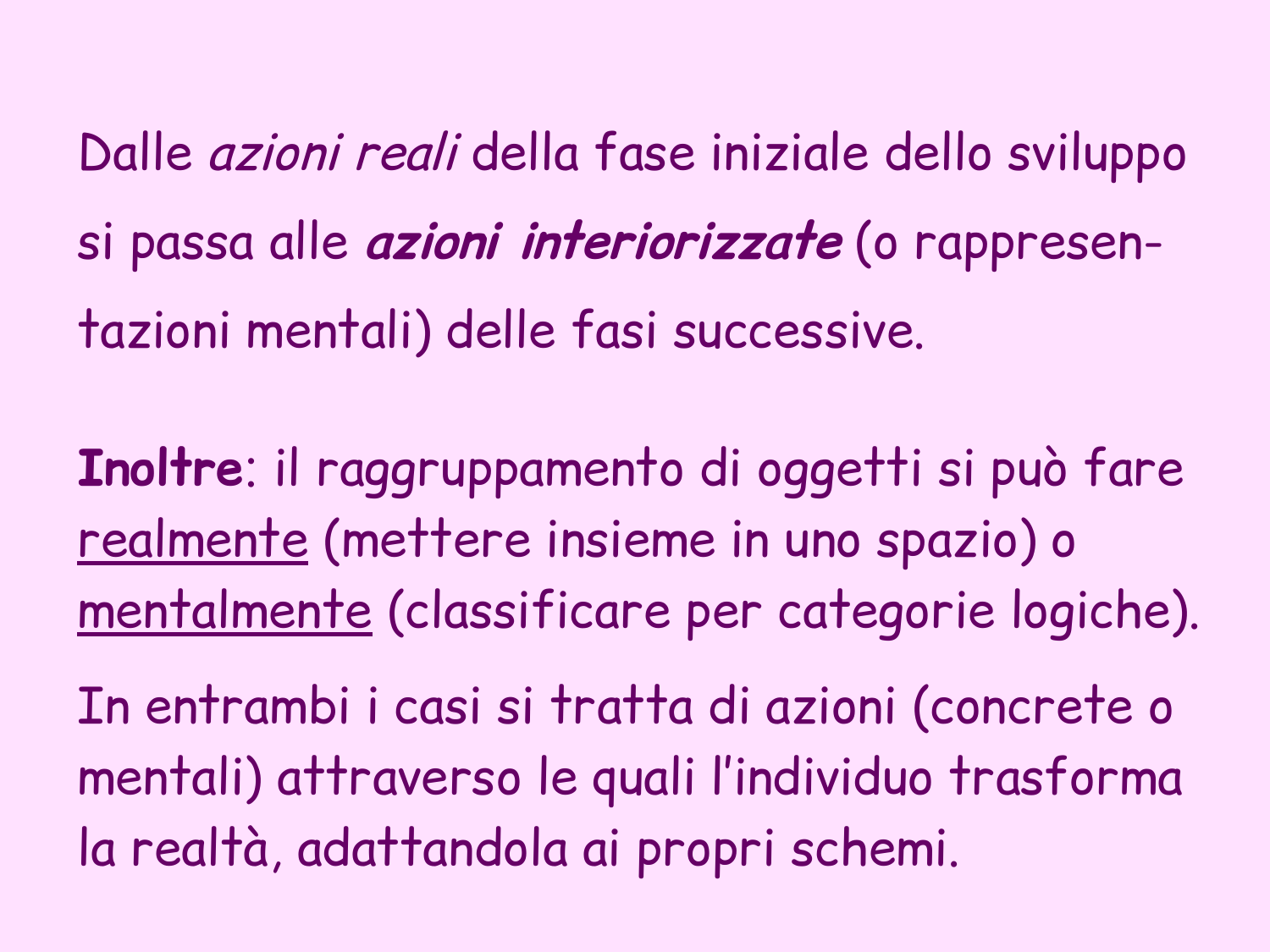

Dalle azioni reali della fase iniziale dello sviluppo si passa alle azioni interiorizzate (o rappresen-tazioni mentali) delle fasi successive.

Inoltre: il raggruppamento di oggetti si può fare realmente (mettere insieme in uno spazio) o mentalmente (classificare per categorie logiche).
In entrambi i casi si tratta di azioni (concrete o mentali) attraverso le quali l’individuo trasforma la realtà, adattandola ai propri schemi.